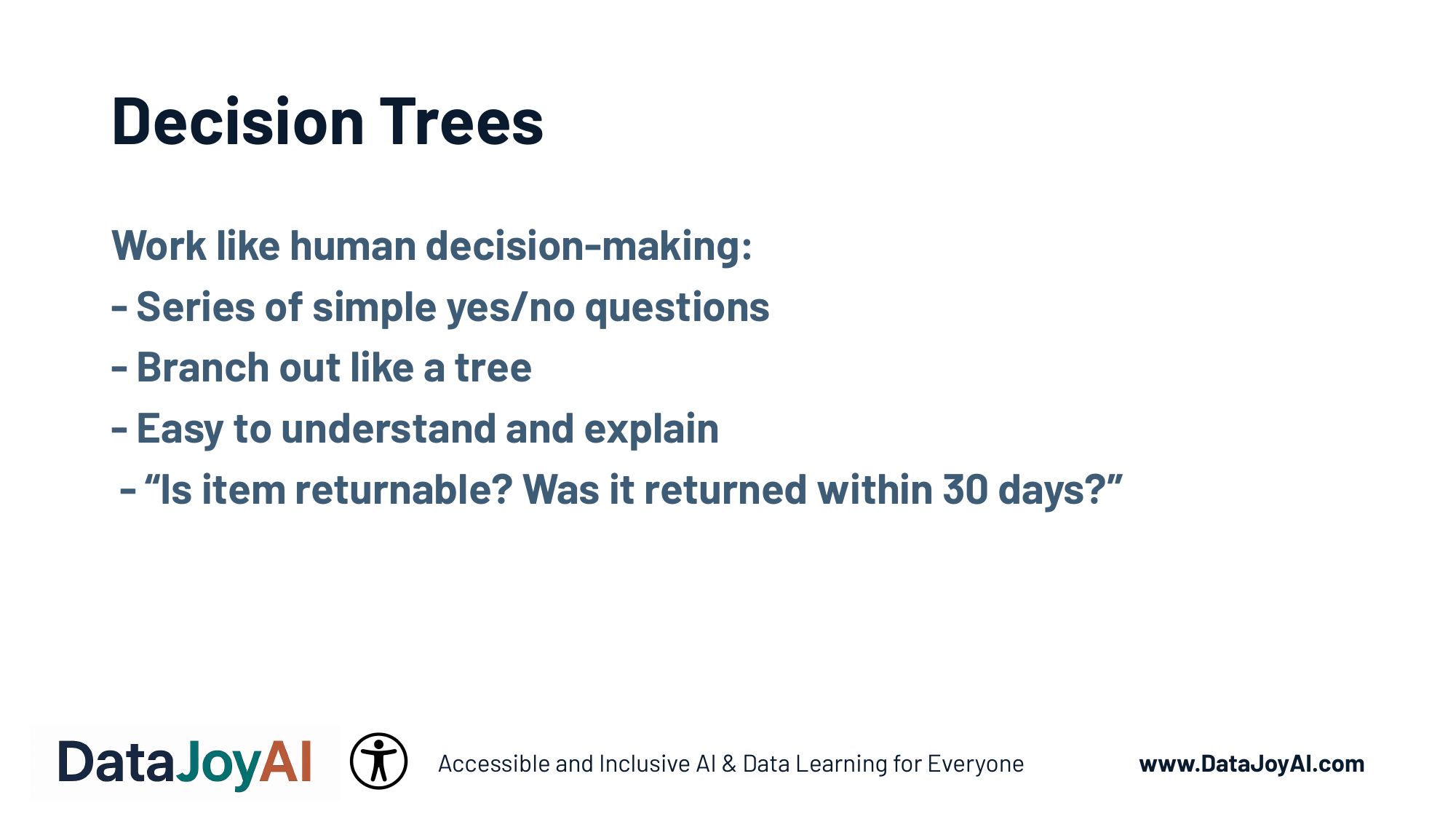

# Decision Trees
Work like human decision-making:
- Series of simple yes/no questions
- Branch out like a tree
- Easy to understand and explain
 - “Is item returnable? Was it returned within 30 days?”